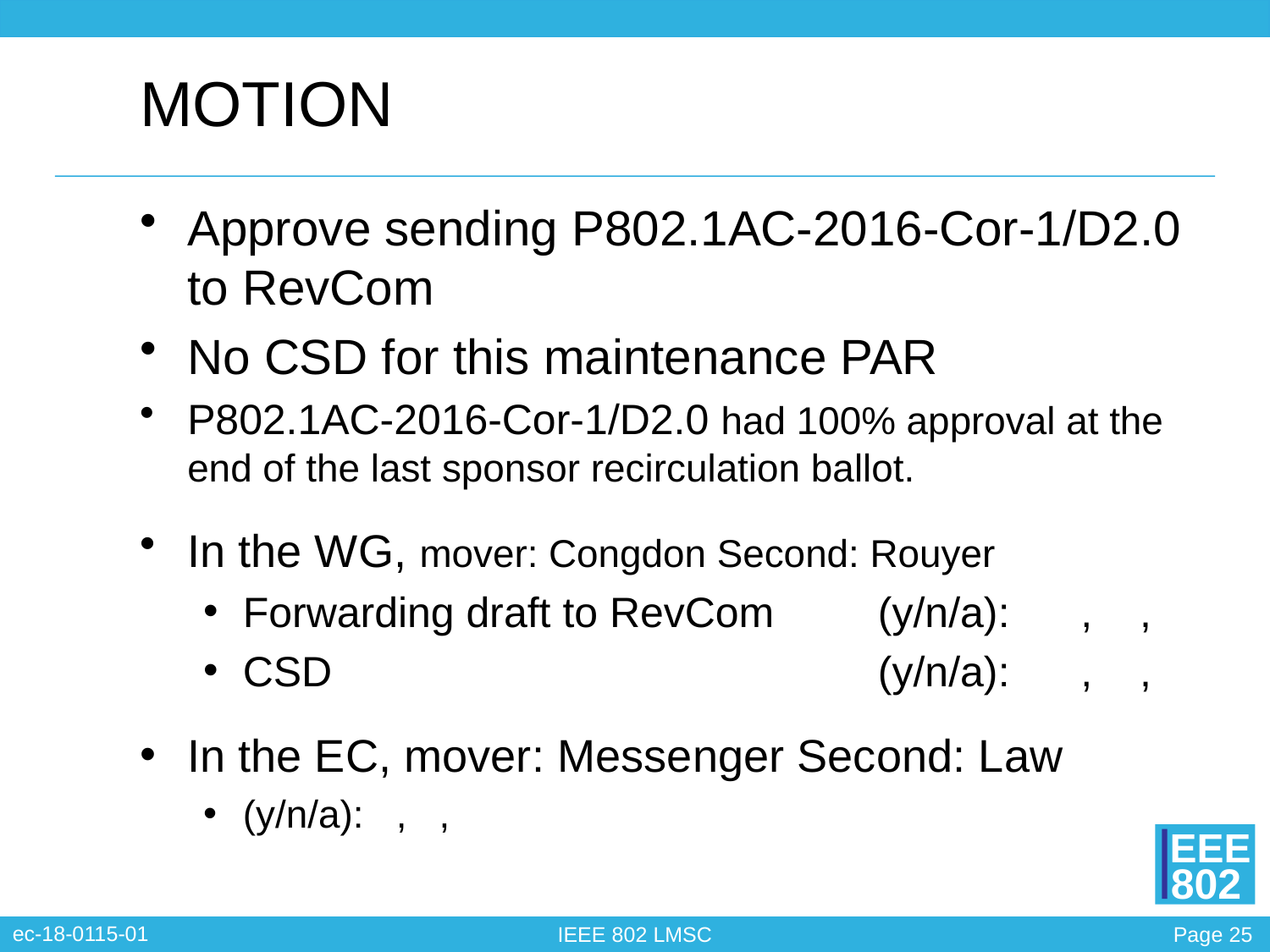

MOTION
Approve sending P802.1AC-2016-Cor-1/D2.0 to RevCom
No CSD for this maintenance PAR
P802.1AC-2016-Cor-1/D2.0 had 100% approval at the end of the last sponsor recirculation ballot.
In the WG, mover: Congdon Second: Rouyer
Forwarding draft to RevCom	(y/n/a):      ,    ,
CSD 				(y/n/a):      ,    ,
In the EC, mover: Messenger Second: Law
(y/n/a):   ,   ,